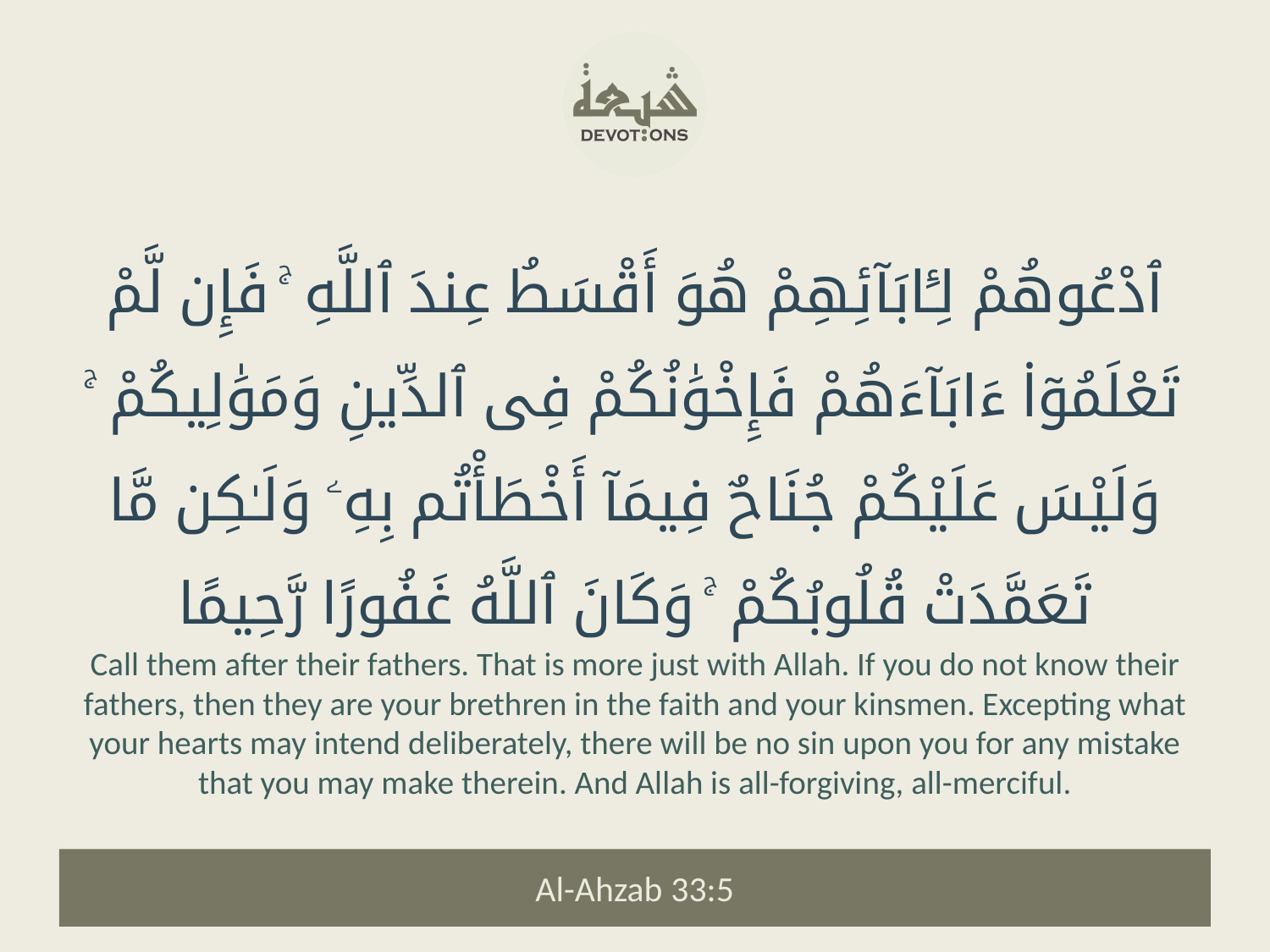

ٱدْعُوهُمْ لِـَٔابَآئِهِمْ هُوَ أَقْسَطُ عِندَ ٱللَّهِ ۚ فَإِن لَّمْ تَعْلَمُوٓا۟ ءَابَآءَهُمْ فَإِخْوَٰنُكُمْ فِى ٱلدِّينِ وَمَوَٰلِيكُمْ ۚ وَلَيْسَ عَلَيْكُمْ جُنَاحٌ فِيمَآ أَخْطَأْتُم بِهِۦ وَلَـٰكِن مَّا تَعَمَّدَتْ قُلُوبُكُمْ ۚ وَكَانَ ٱللَّهُ غَفُورًا رَّحِيمًا
Call them after their fathers. That is more just with Allah. If you do not know their fathers, then they are your brethren in the faith and your kinsmen. Excepting what your hearts may intend deliberately, there will be no sin upon you for any mistake that you may make therein. And Allah is all-forgiving, all-merciful.
Al-Ahzab 33:5